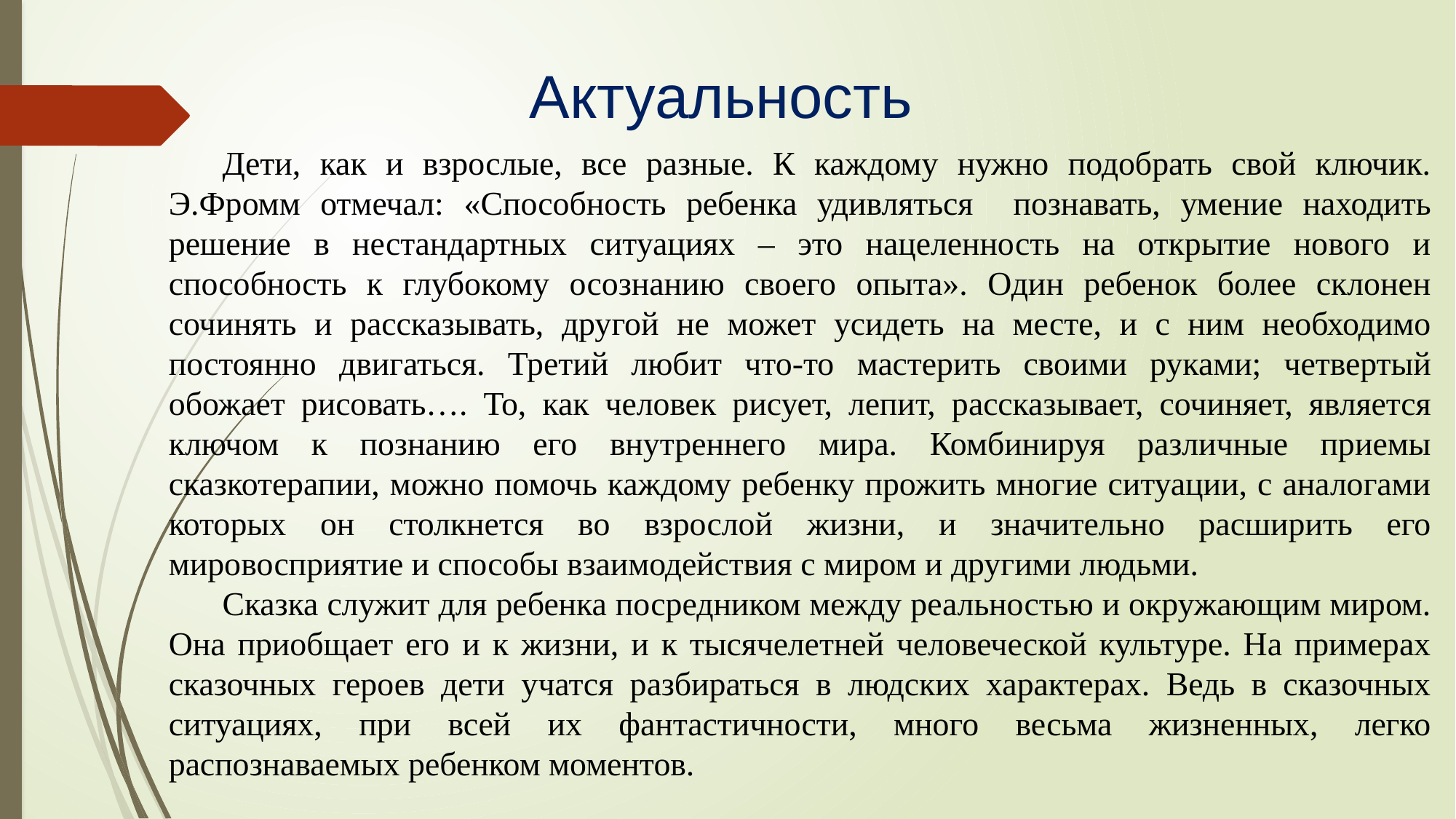

# Актуальность
Дети, как и взрослые, все разные. К каждому нужно подобрать свой ключик. Э.Фромм отмечал: «Способность ребенка удивляться  познавать, умение находить решение в нестандартных ситуациях – это нацеленность на открытие нового и способность к глубокому осознанию своего опыта». Один ребенок более склонен сочинять и рассказывать, другой не может усидеть на месте, и с ним необходимо постоянно двигаться. Третий любит что-то мастерить своими руками; четвертый обожает рисовать…. То, как человек рисует, лепит, рассказывает, сочиняет, является ключом к познанию его внутреннего мира. Комбинируя различные приемы сказкотерапии, можно помочь каждому ребенку прожить многие ситуации, с аналогами которых он столкнется во взрослой жизни, и значительно расширить его мировосприятие и способы взаимодействия с миром и другими людьми.
Сказка служит для ребенка посредником между реальностью и окружающим миром. Она приобщает его и к жизни, и к тысячелетней человеческой культуре. На примерах сказочных героев дети учатся разбираться в людских характерах. Ведь в сказочных ситуациях, при всей их фантастичности, много весьма жизненных, легко распознаваемых ребенком моментов.